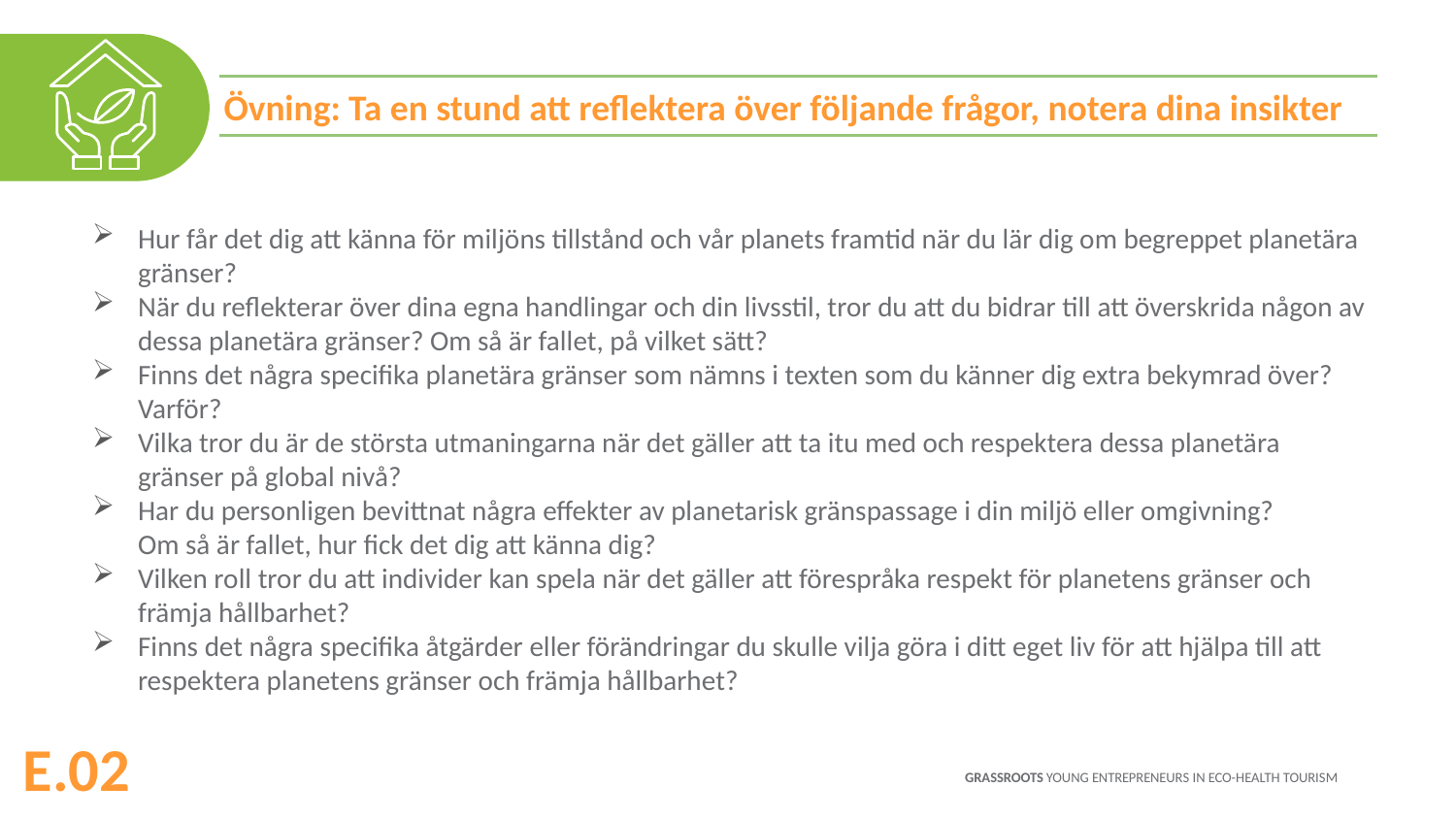

Övning: Ta en stund att reflektera över följande frågor, notera dina insikter

Hur får det dig att känna för miljöns tillstånd och vår planets framtid när du lär dig om begreppet planetära gränser?
När du reflekterar över dina egna handlingar och din livsstil, tror du att du bidrar till att överskrida någon av dessa planetära gränser? Om så är fallet, på vilket sätt?
Finns det några specifika planetära gränser som nämns i texten som du känner dig extra bekymrad över? Varför?
Vilka tror du är de största utmaningarna när det gäller att ta itu med och respektera dessa planetära gränser på global nivå?
Har du personligen bevittnat några effekter av planetarisk gränspassage i din miljö eller omgivning?
Om så är fallet, hur fick det dig att känna dig?
Vilken roll tror du att individer kan spela när det gäller att förespråka respekt för planetens gränser och främja hållbarhet?
Finns det några specifika åtgärder eller förändringar du skulle vilja göra i ditt eget liv för att hjälpa till att respektera planetens gränser och främja hållbarhet?
E.02